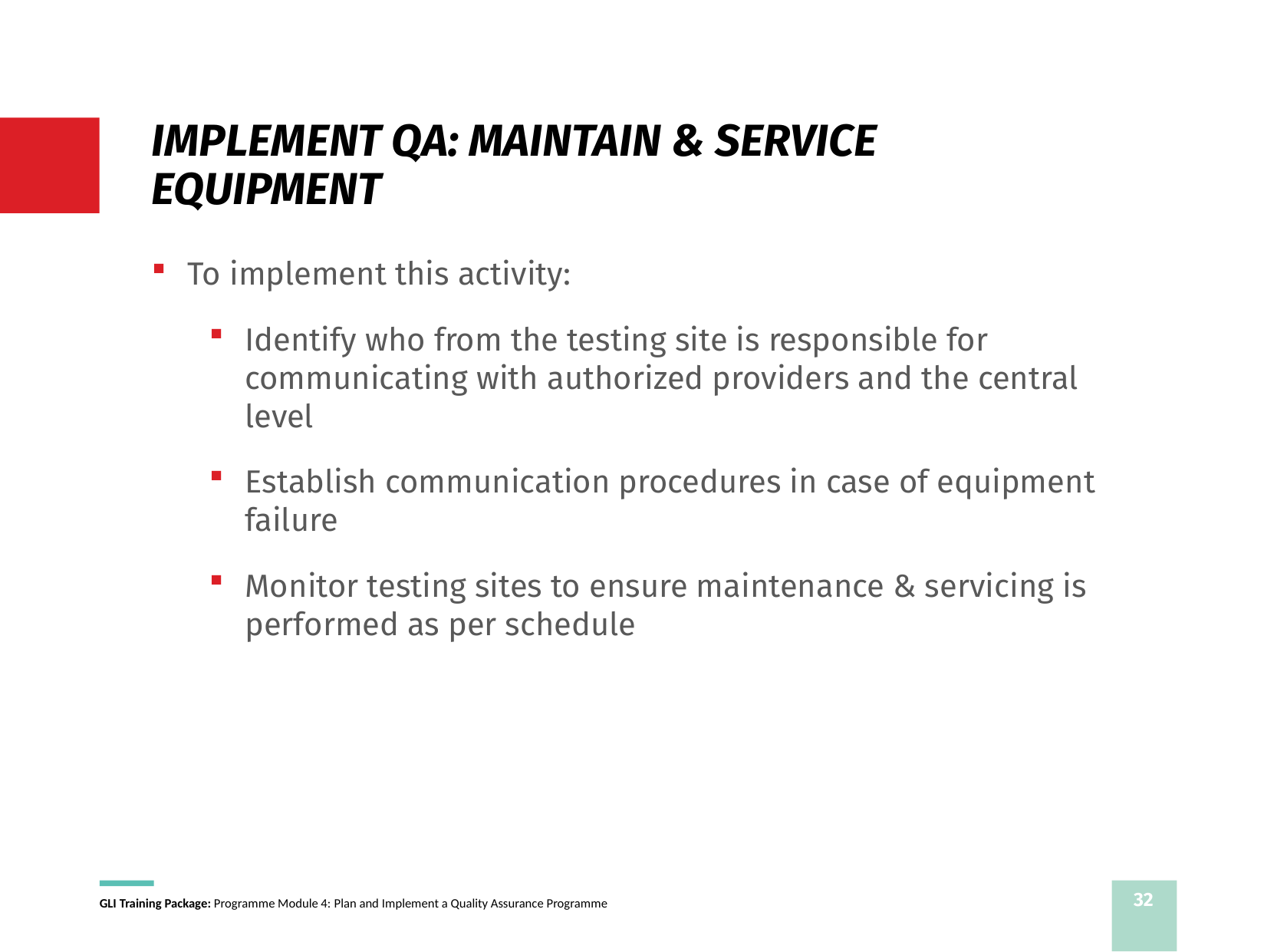

# IMPLEMENT QA: MAINTAIN & SERVICE EQUIPMENT
To implement this activity:
Identify who from the testing site is responsible for communicating with authorized providers and the central level
Establish communication procedures in case of equipment failure
Monitor testing sites to ensure maintenance & servicing is performed as per schedule